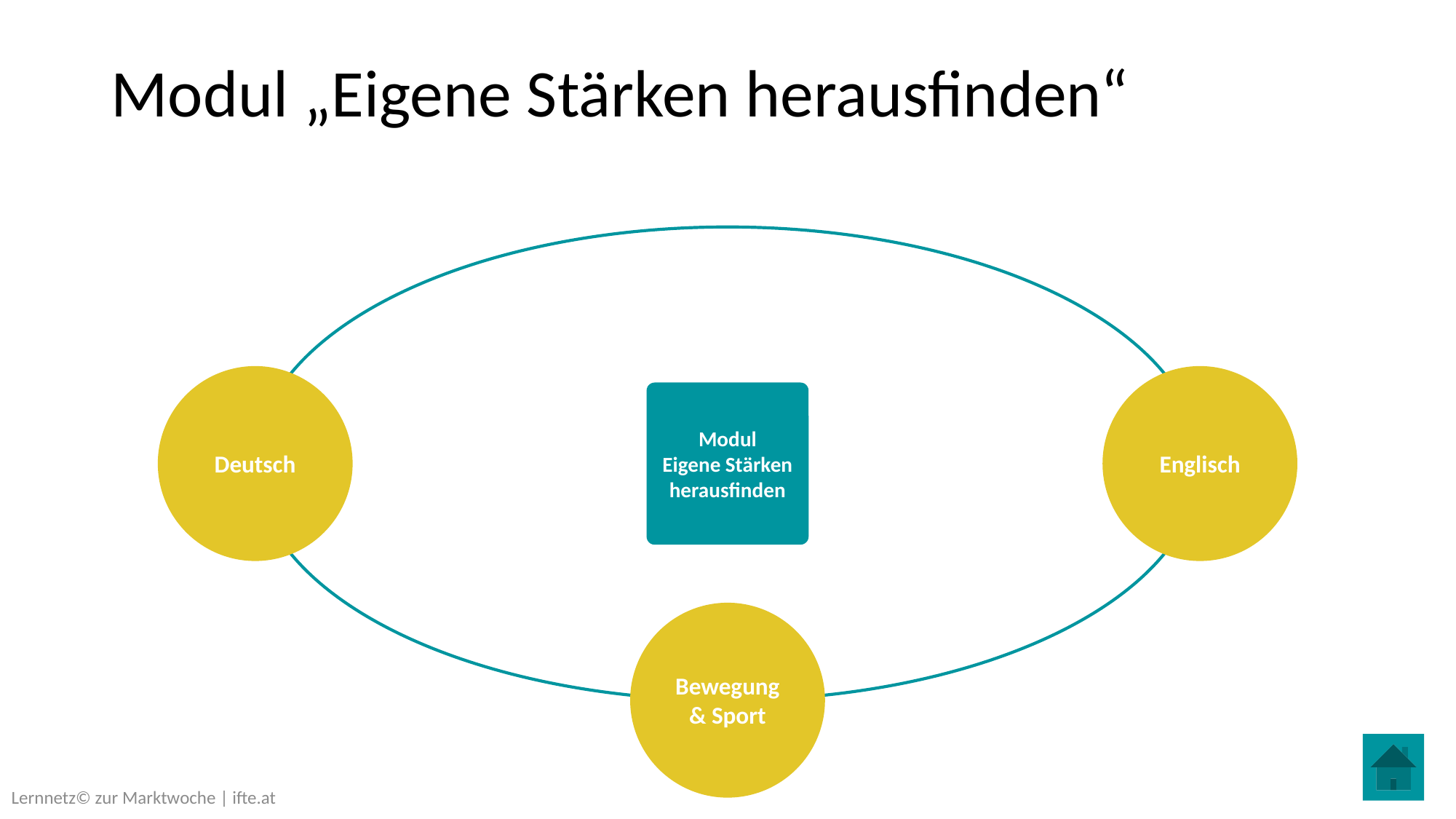

# Modul „Eigene Stärken herausfinden“

Englisch
Deutsch
Modul
Eigene Stärken herausfinden
Bewegung & Sport

Lernnetz© zur Marktwoche | ifte.at